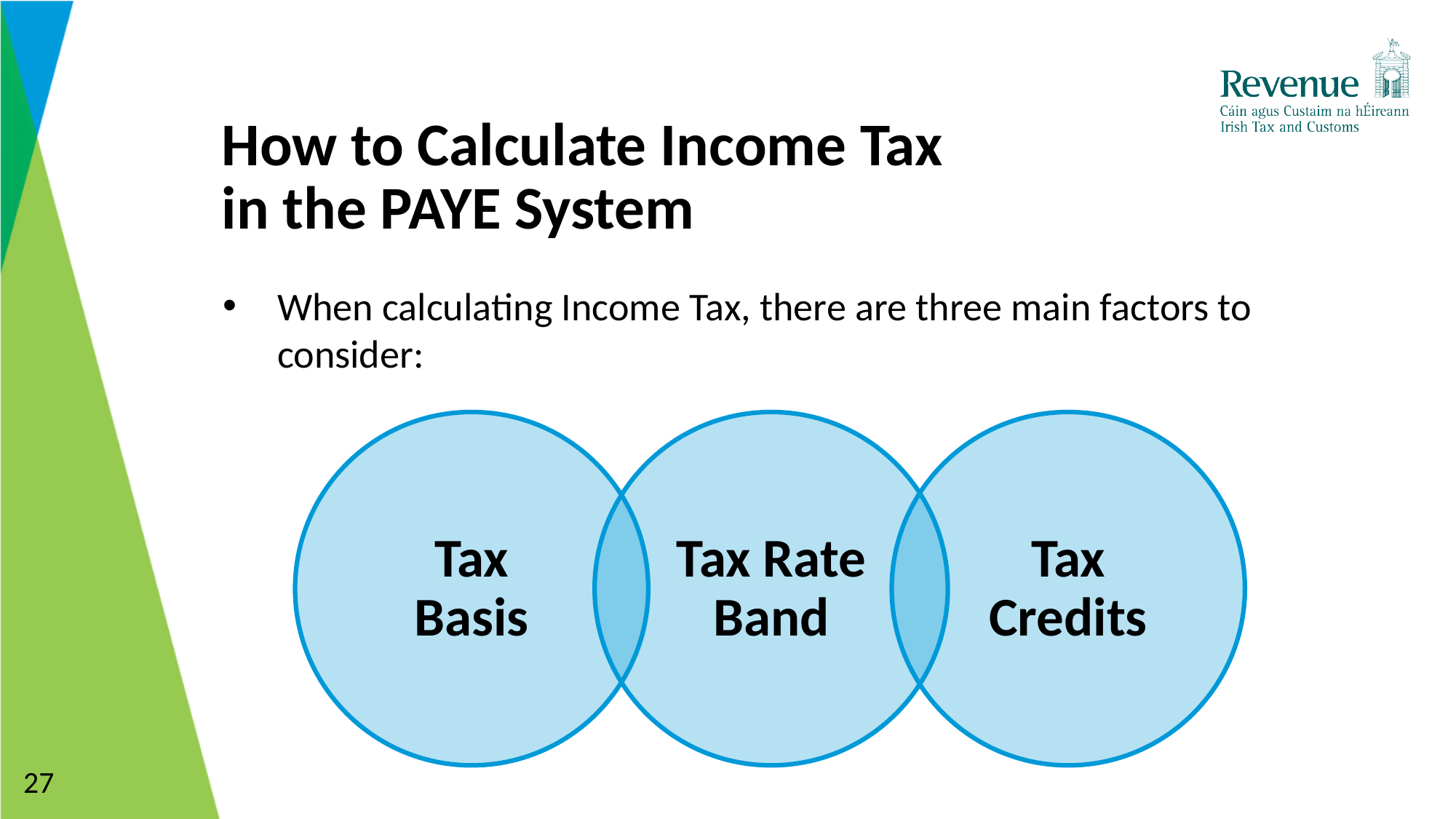

# How to Calculate Income Tax in the PAYE System
When calculating Income Tax, there are three main factors to consider:

Tax
Basis
Tax Rate Band
Tax Credits
27